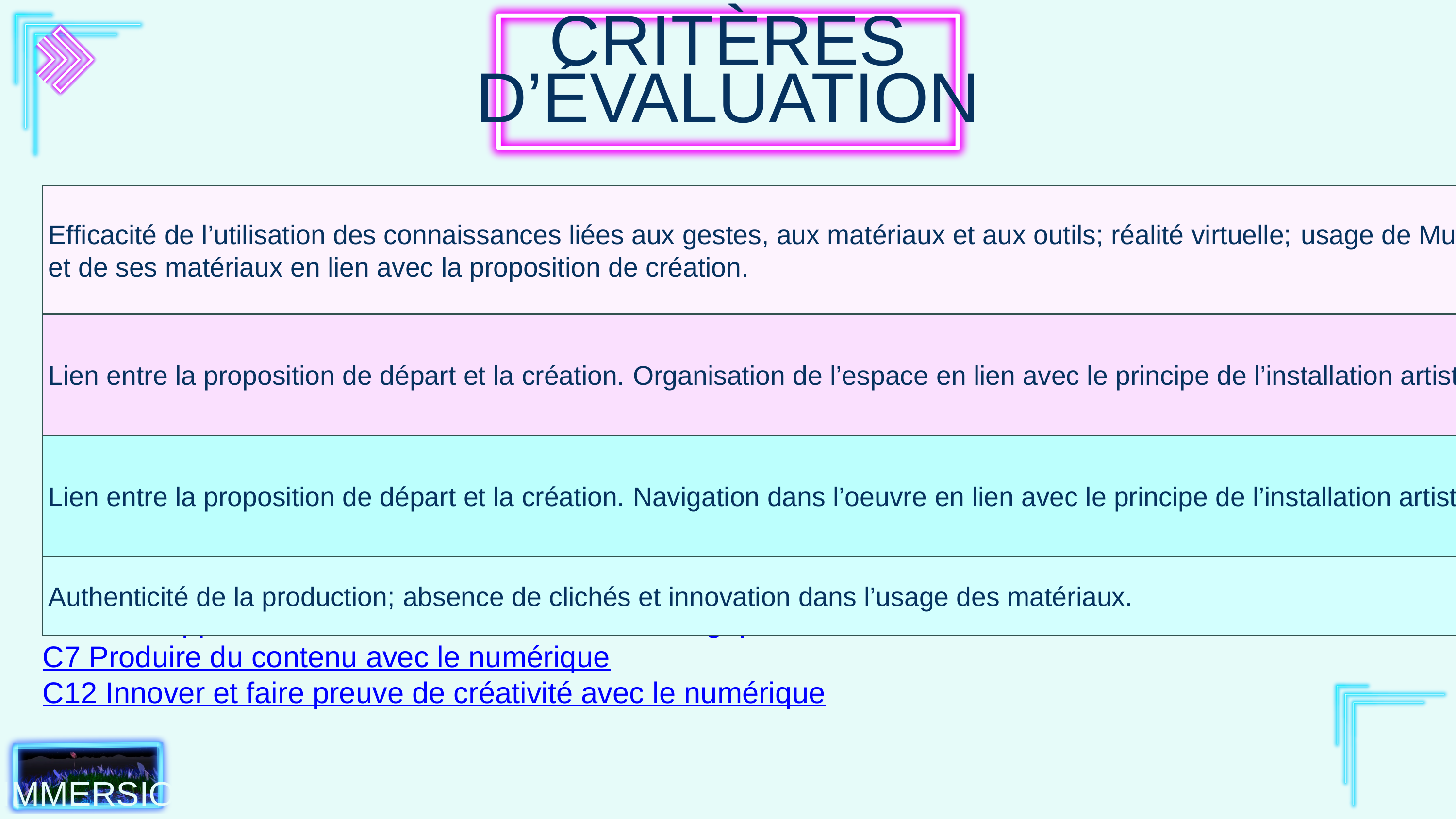

CRITÈRES D’ÉVALUATION

| Efficacité de l’utilisation des connaissances liées aux gestes, aux matériaux et aux outils; réalité virtuelle; usage de MultiBrush/CoSpaces et de ses matériaux en lien avec la proposition de création. |
| --- |
| Lien entre la proposition de départ et la création. Organisation de l’espace en lien avec le principe de l’installation artistique. |
| Lien entre la proposition de départ et la création. Navigation dans l’oeuvre en lien avec le principe de l’installation artistique. |
| Authenticité de la production; absence de clichés et innovation dans l’usage des matériaux. |
COMPÉTENCES NUMÉRIQUES EXPLOITÉES
C2 Développer et mobiliser ses habiletés technologiques
C7 Produire du contenu avec le numérique
C12 Innover et faire preuve de créativité avec le numérique

IMMERSION